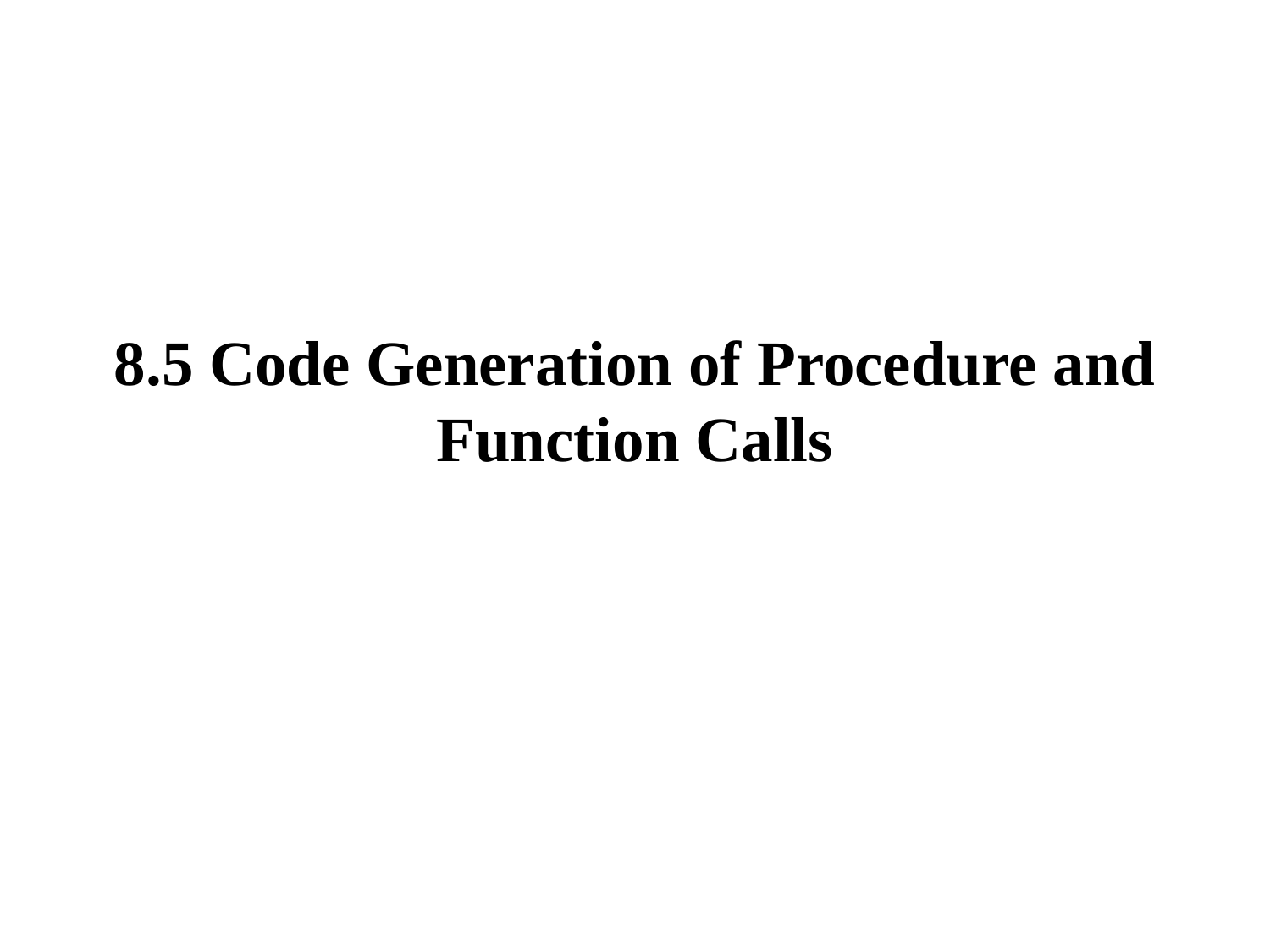

# 8.5 Code Generation of Procedure and Function Calls